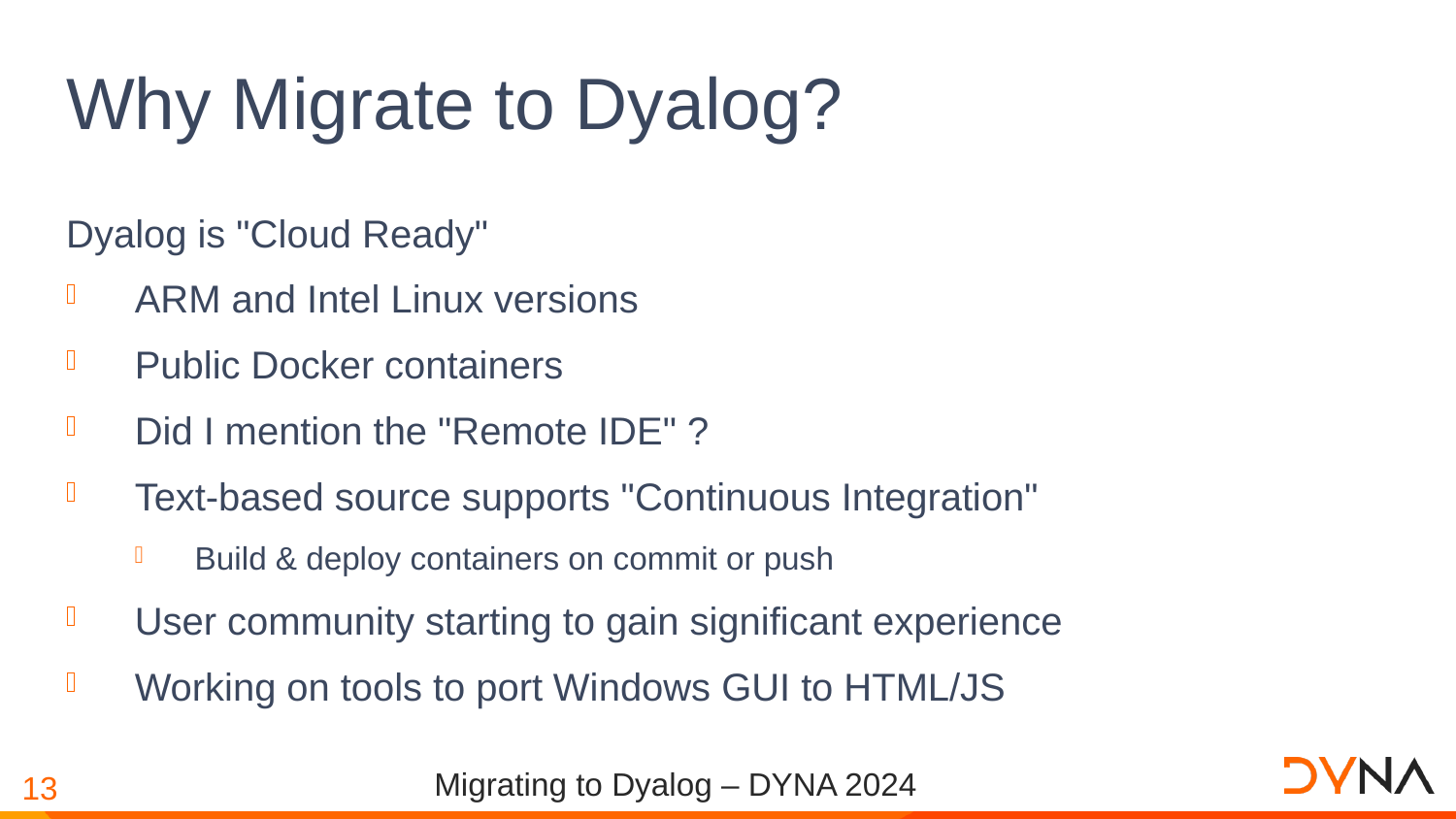

# Why Migrate to Dyalog?
Dyalog is "Cloud Ready"
ARM and Intel Linux versions
Public Docker containers
Did I mention the "Remote IDE" ?
Text-based source supports "Continuous Integration"
Build & deploy containers on commit or push
User community starting to gain significant experience
Working on tools to port Windows GUI to HTML/JS